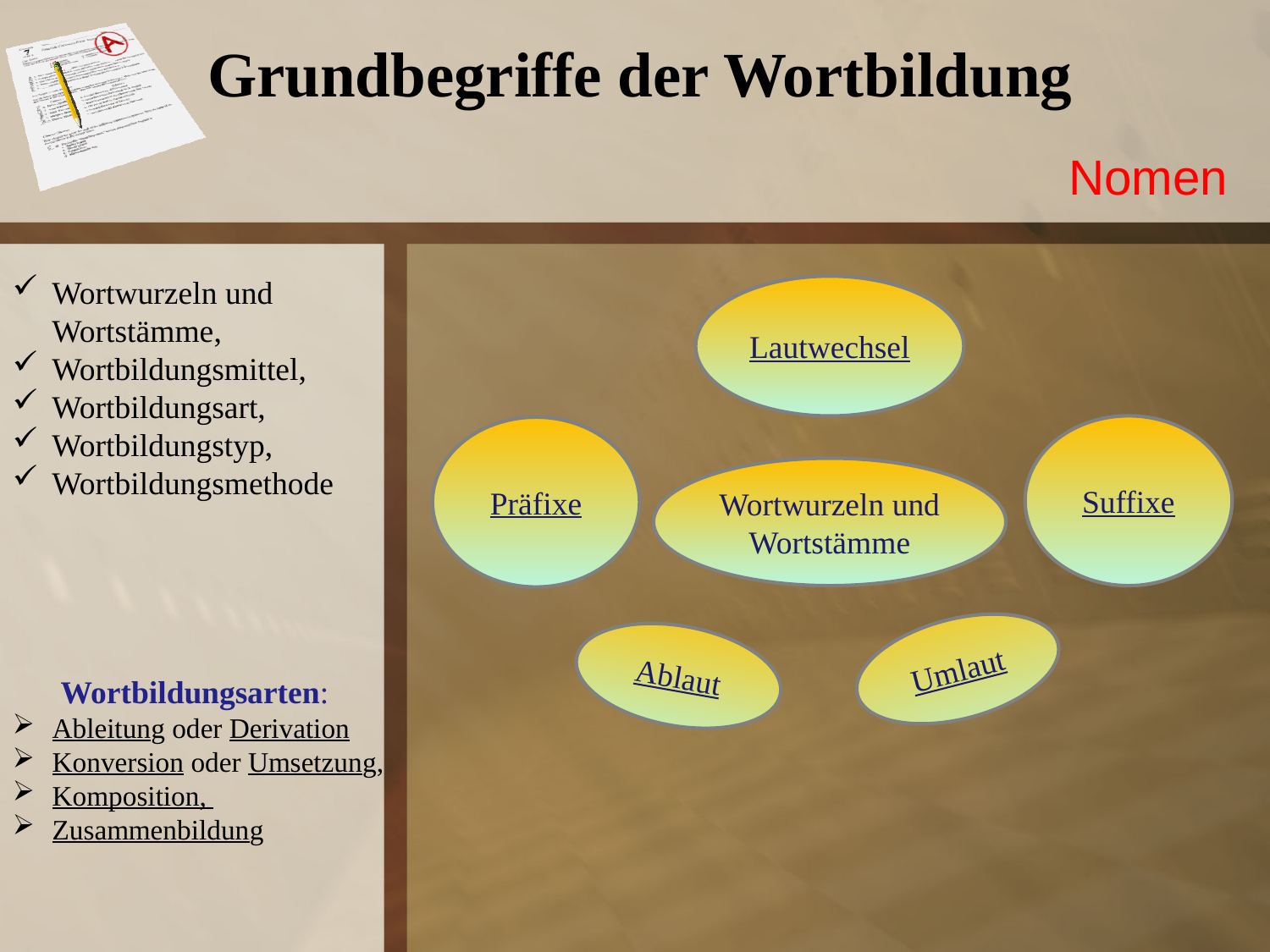

Grundbegriffe der Wortbildung
Nomen
Wortwurzeln und Wortstämme,
Wortbildungsmittel,
Wortbildungsart,
Wortbildungstyp,
Wortbildungsmethode
Lautwechsel
Suffixe
Präfixe

Wortwurzeln und Wortstämme

Umlaut
Ablaut
      Wortbildungsarten:
Ableitung oder Derivation
Konversion oder Umsetzung,
Komposition,
Zusammenbildung